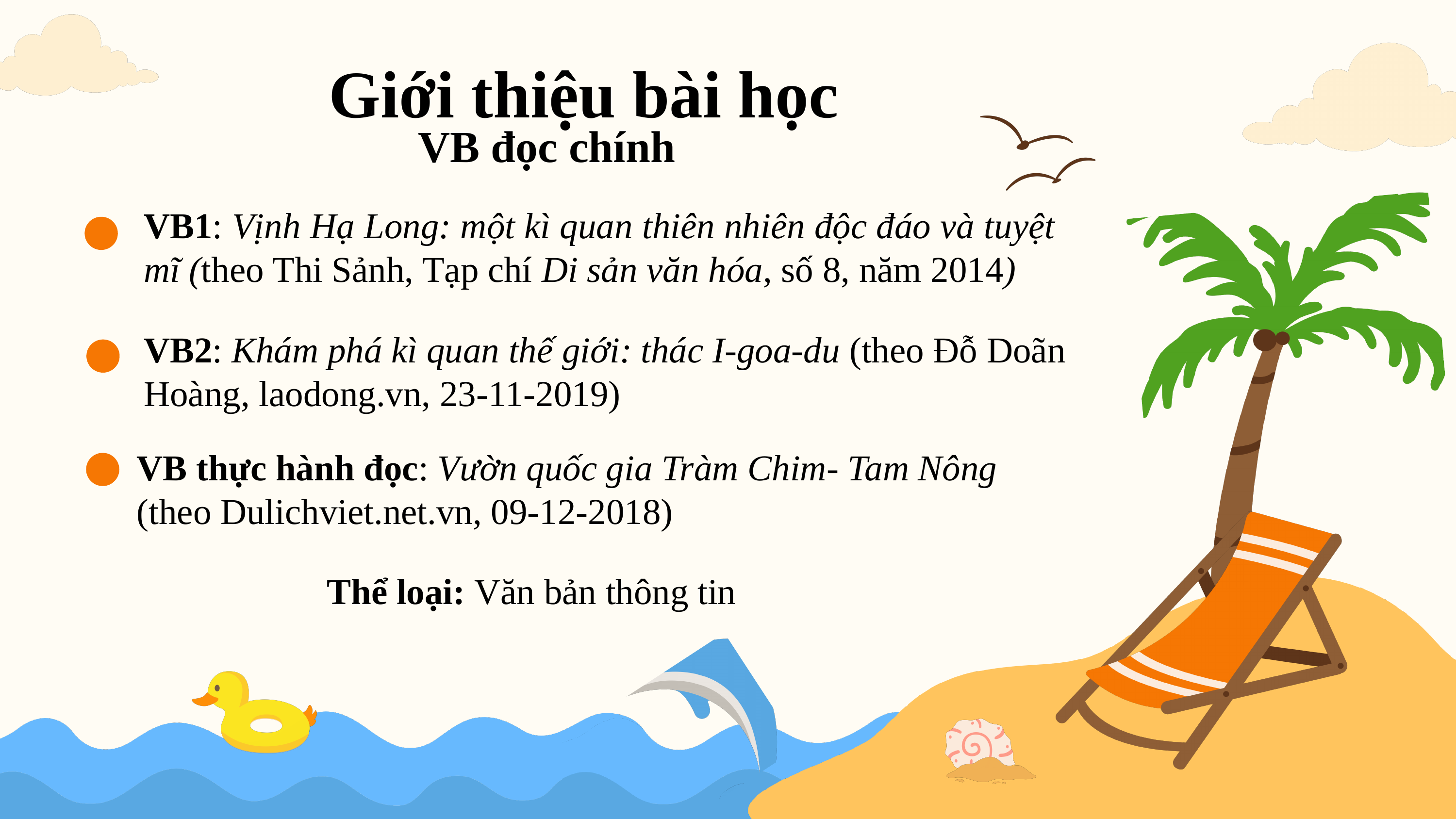

Giới thiệu bài học

VB đọc chính
VB1: Vịnh Hạ Long: một kì quan thiên nhiên độc đáo và tuyệt mĩ (theo Thi Sảnh, Tạp chí Di sản văn hóa, số 8, năm 2014)

VB2: Khám phá kì quan thế giới: thác I-goa-du (theo Đỗ Doãn Hoàng, laodong.vn, 23-11-2019)

VB thực hành đọc: Vườn quốc gia Tràm Chim- Tam Nông (theo Dulichviet.net.vn, 09-12-2018)

Thể loại: Văn bản thông tin